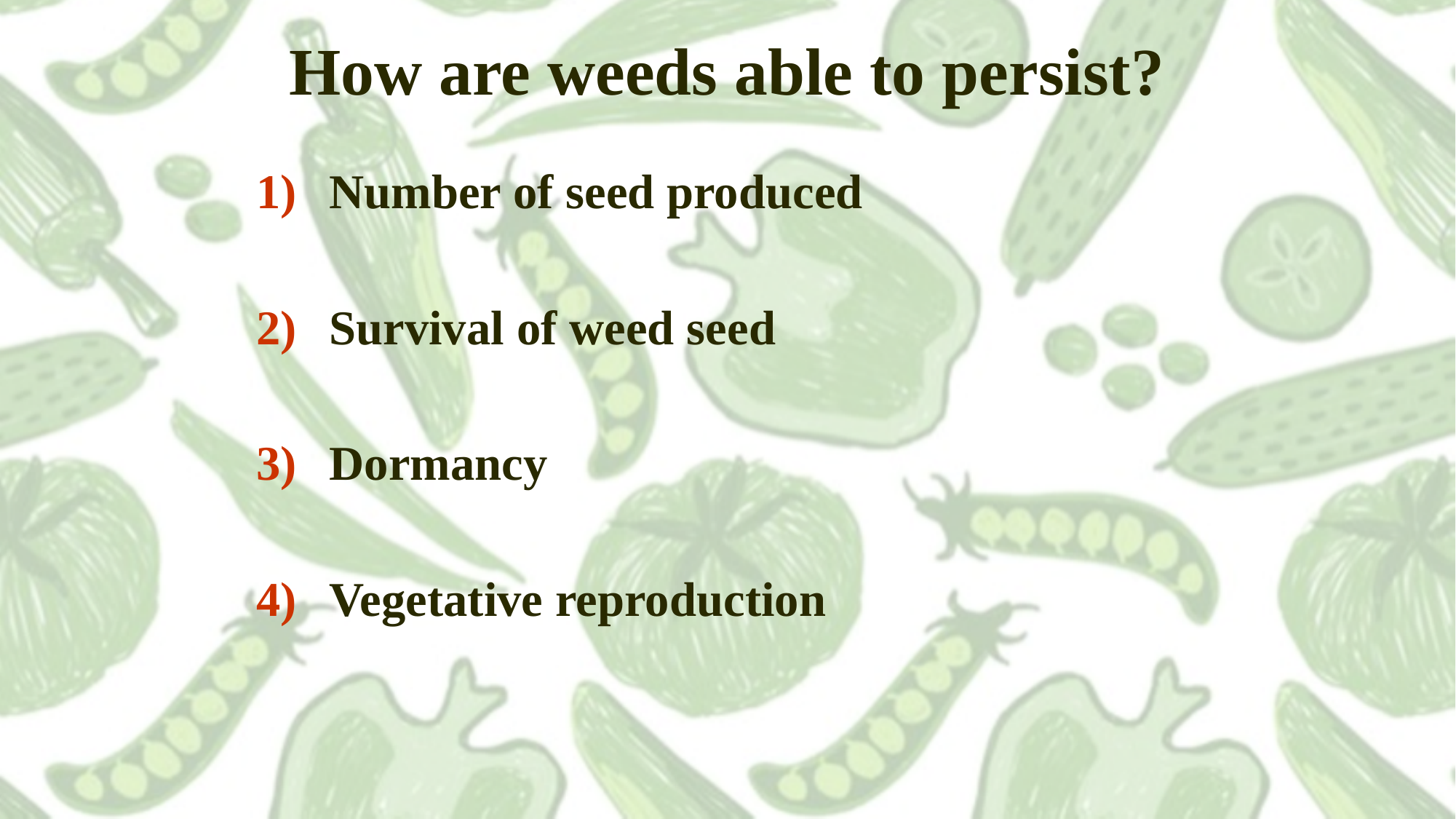

# How are weeds able to persist?
Number of seed produced

Survival of weed seed

Dormancy

Vegetative reproduction